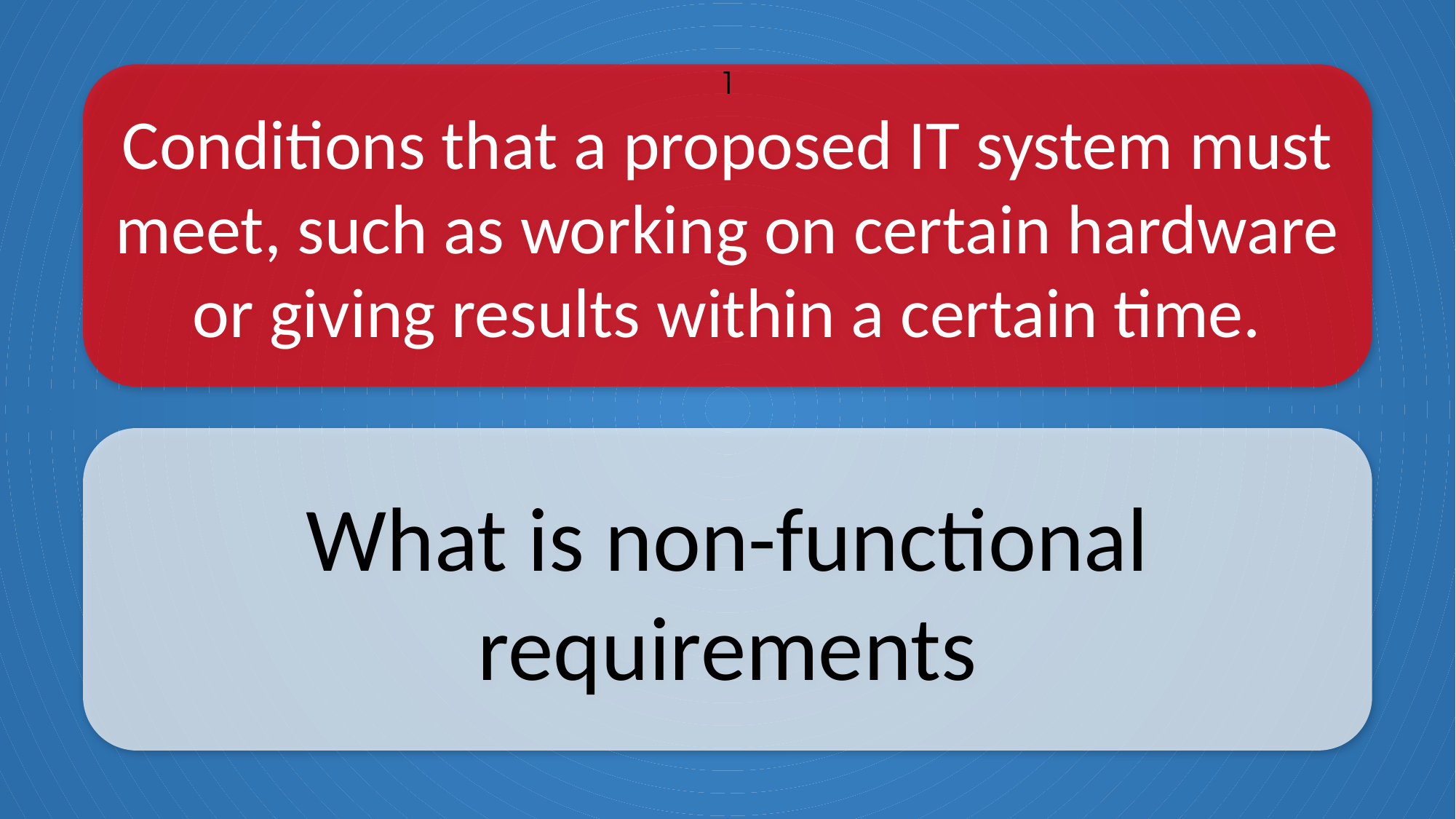

Conditions that a proposed IT system must meet, such as working on certain hardware or giving results within a certain time.
1
What is non-functional requirements